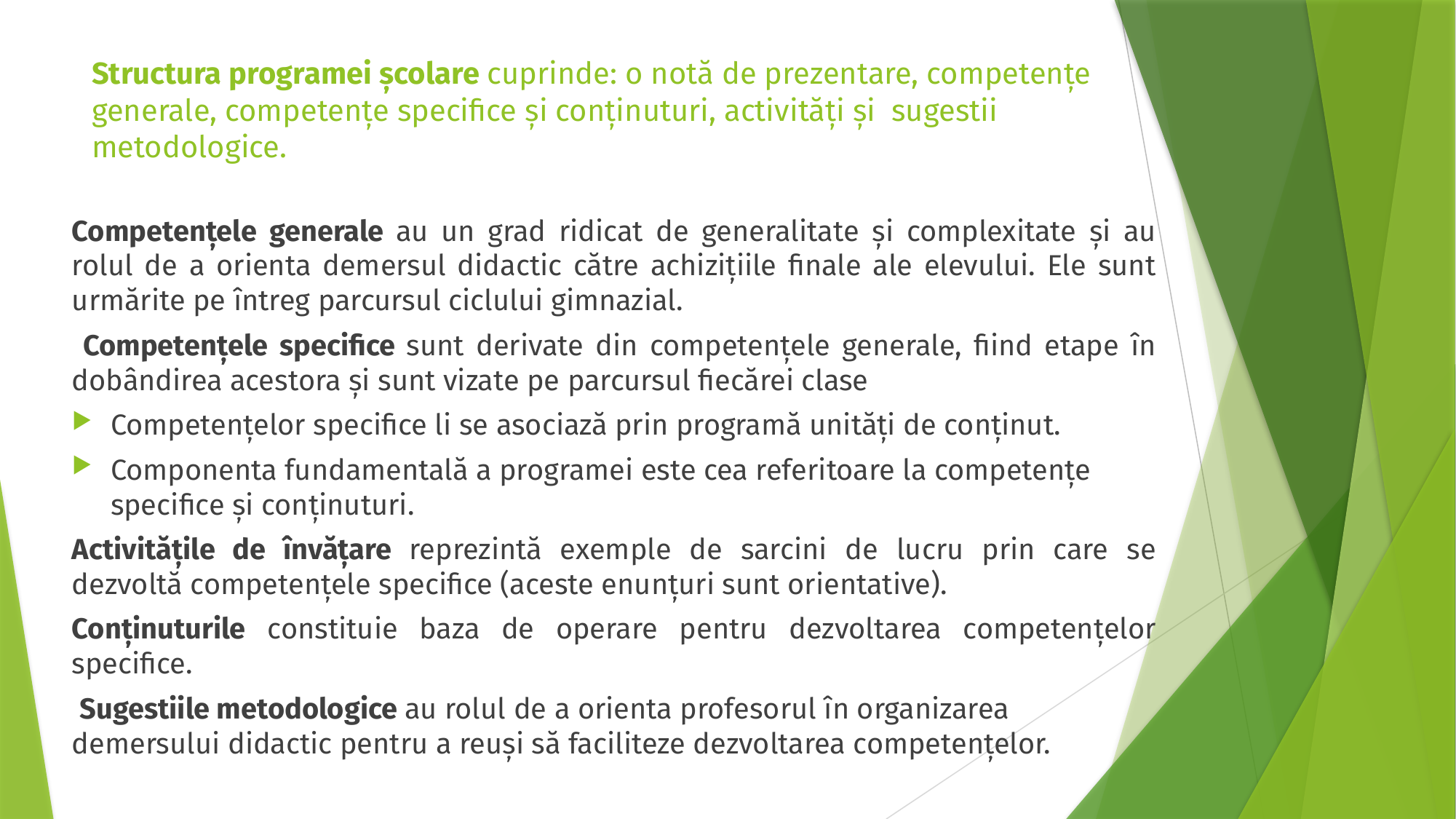

# Structura programei şcolare cuprinde: o notă de prezentare, competenţe generale, competenţe specifice şi conţinuturi, activități şi  sugestii metodologice.

Competenţele generale au un grad ridicat de generalitate şi complexitate şi au rolul de a orienta demersul didactic către achiziţiile finale ale elevului. Ele sunt urmărite pe întreg parcursul ciclului gimnazial.
 Competenţele specifice sunt derivate din competenţele generale, fiind etape în dobândirea acestora şi sunt vizate pe parcursul fiecărei clase
Competenţelor specifice li se asociază prin programă unităţi de conţinut.
Componenta fundamentală a programei este cea referitoare la competenţe specifice şi conţinuturi.
Activităţile de învăţare reprezintă exemple de sarcini de lucru prin care se dezvoltă competenţele specifice (aceste enunţuri sunt orientative).
Conţinuturile constituie baza de operare pentru dezvoltarea competenţelor specifice.
 Sugestiile metodologice au rolul de a orienta profesorul în organizarea demersului didactic pentru a reuşi să faciliteze dezvoltarea competenţelor.